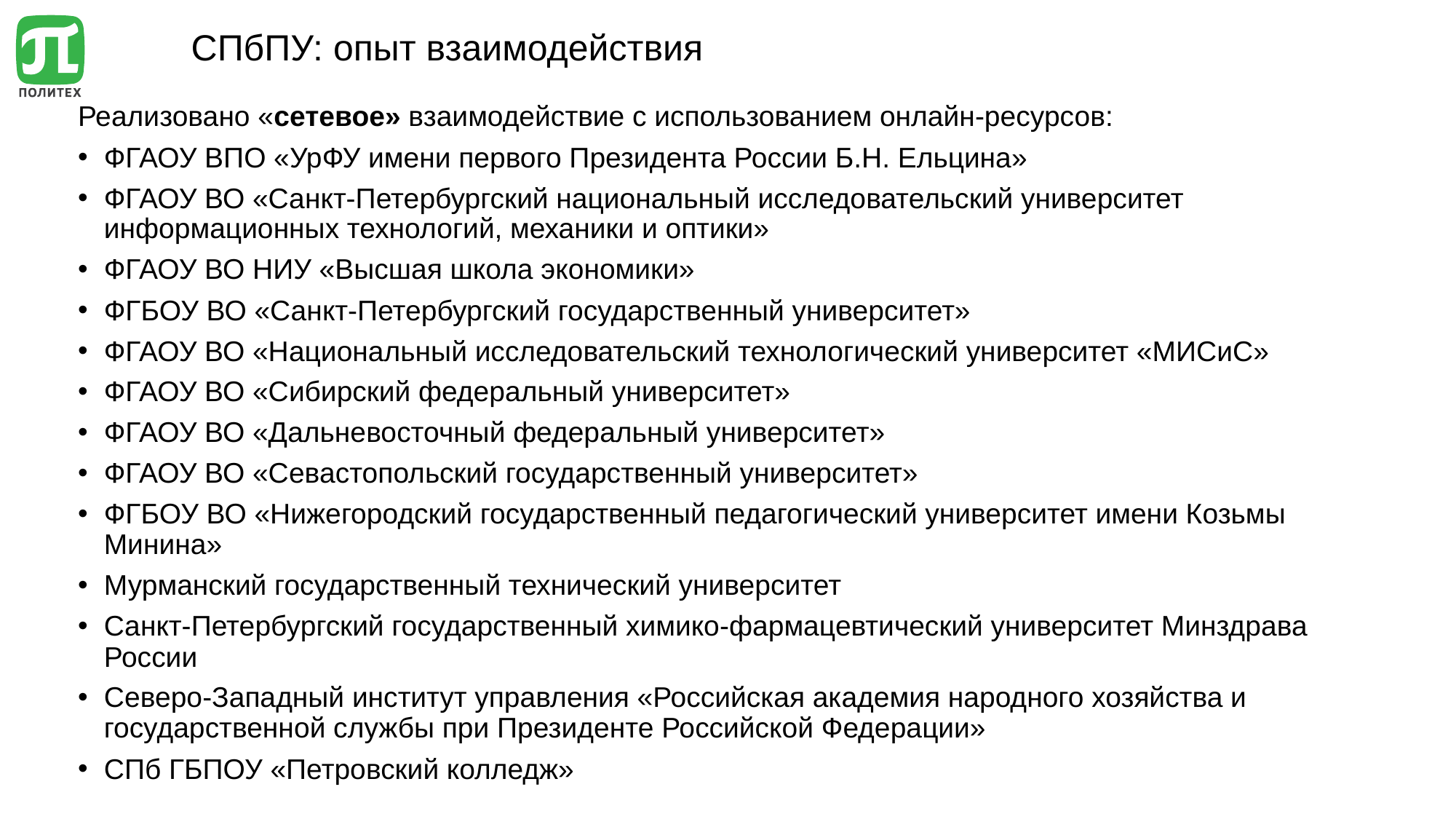

# СПбПУ: опыт взаимодействия
Реализовано «сетевое» взаимодействие с использованием онлайн-ресурсов:
ФГАОУ ВПО «УрФУ имени первого Президента России Б.Н. Ельцина»
ФГАОУ ВО «Санкт-Петербургский национальный исследовательский университет информационных технологий, механики и оптики»
ФГАОУ ВО НИУ «Высшая школа экономики»
ФГБОУ ВО «Санкт-Петербургский государственный университет»
ФГАОУ ВО «Национальный исследовательский технологический университет «МИСиС»
ФГАОУ ВО «Сибирский федеральный университет»
ФГАОУ ВО «Дальневосточный федеральный университет»
ФГАОУ ВО «Севастопольский государственный университет»
ФГБОУ ВО «Нижегородский государственный педагогический университет имени Козьмы Минина»
Мурманский государственный технический университет
Санкт-Петербургский государственный химико-фармацевтический университет Минздрава России
Северо-Западный институт управления «Российская академия народного хозяйства и государственной службы при Президенте Российской Федерации»
СПб ГБПОУ «Петровский колледж»